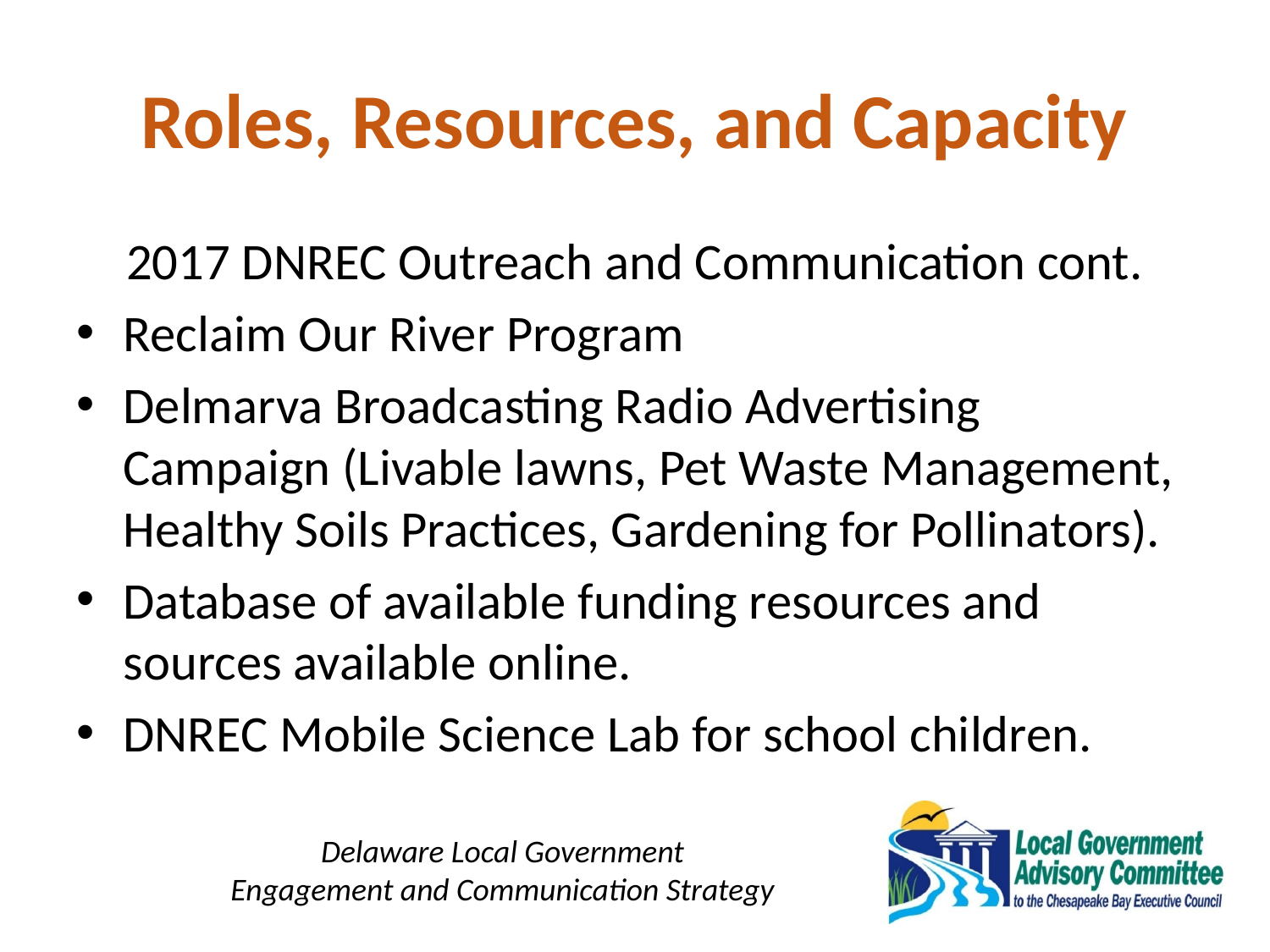

# Roles, Resources, and Capacity
2017 DNREC Outreach and Communication cont.
Reclaim Our River Program
Delmarva Broadcasting Radio Advertising Campaign (Livable lawns, Pet Waste Management, Healthy Soils Practices, Gardening for Pollinators).
Database of available funding resources and sources available online.
DNREC Mobile Science Lab for school children.

Delaware Local Government
Engagement and Communication Strategy